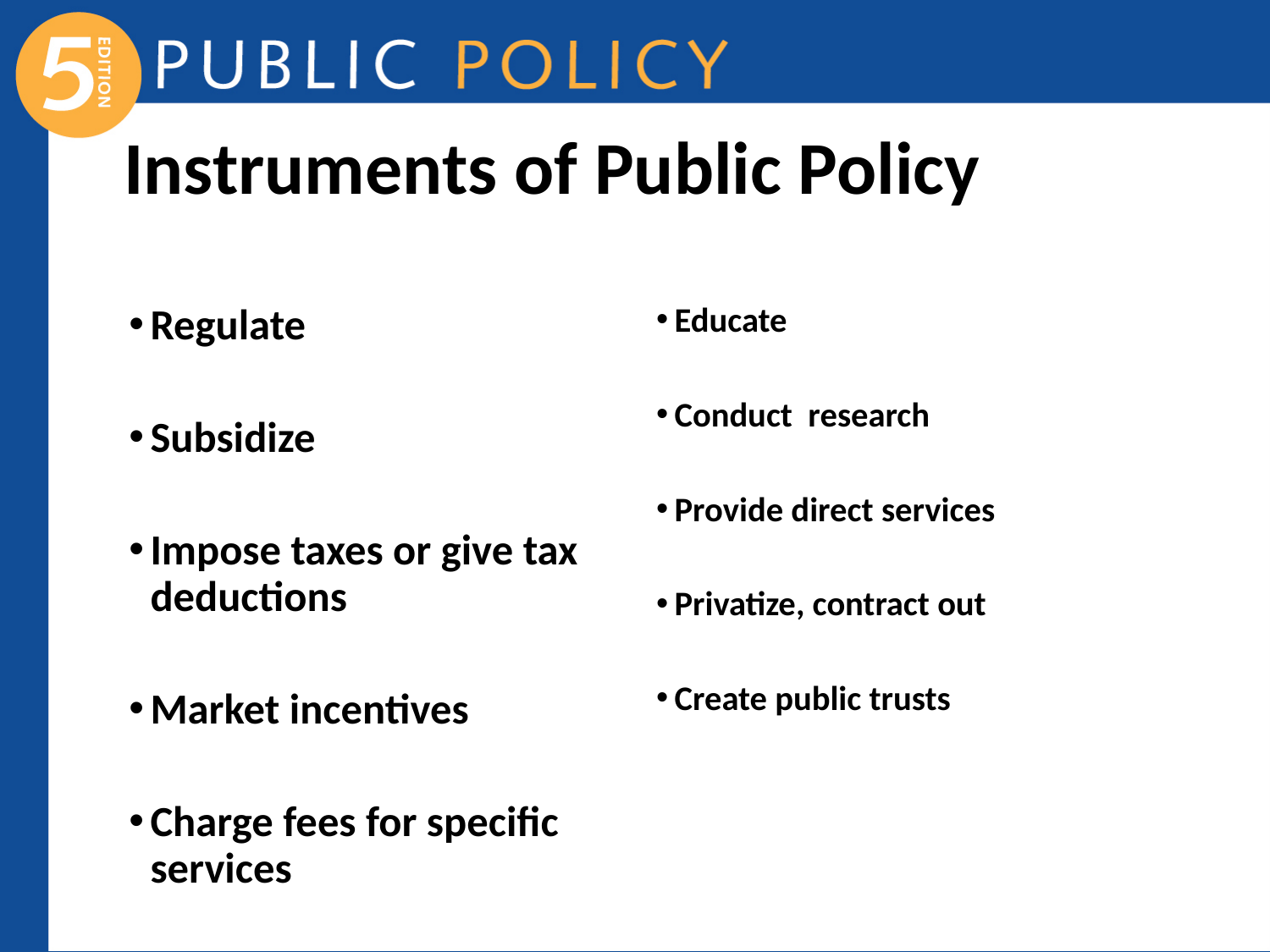

# Instruments of Public Policy
Regulate

Subsidize

Impose taxes or give tax deductions

Market incentives

Charge fees for specific services

Educate

Conduct  research

Provide direct services

Privatize, contract out

Create public trusts